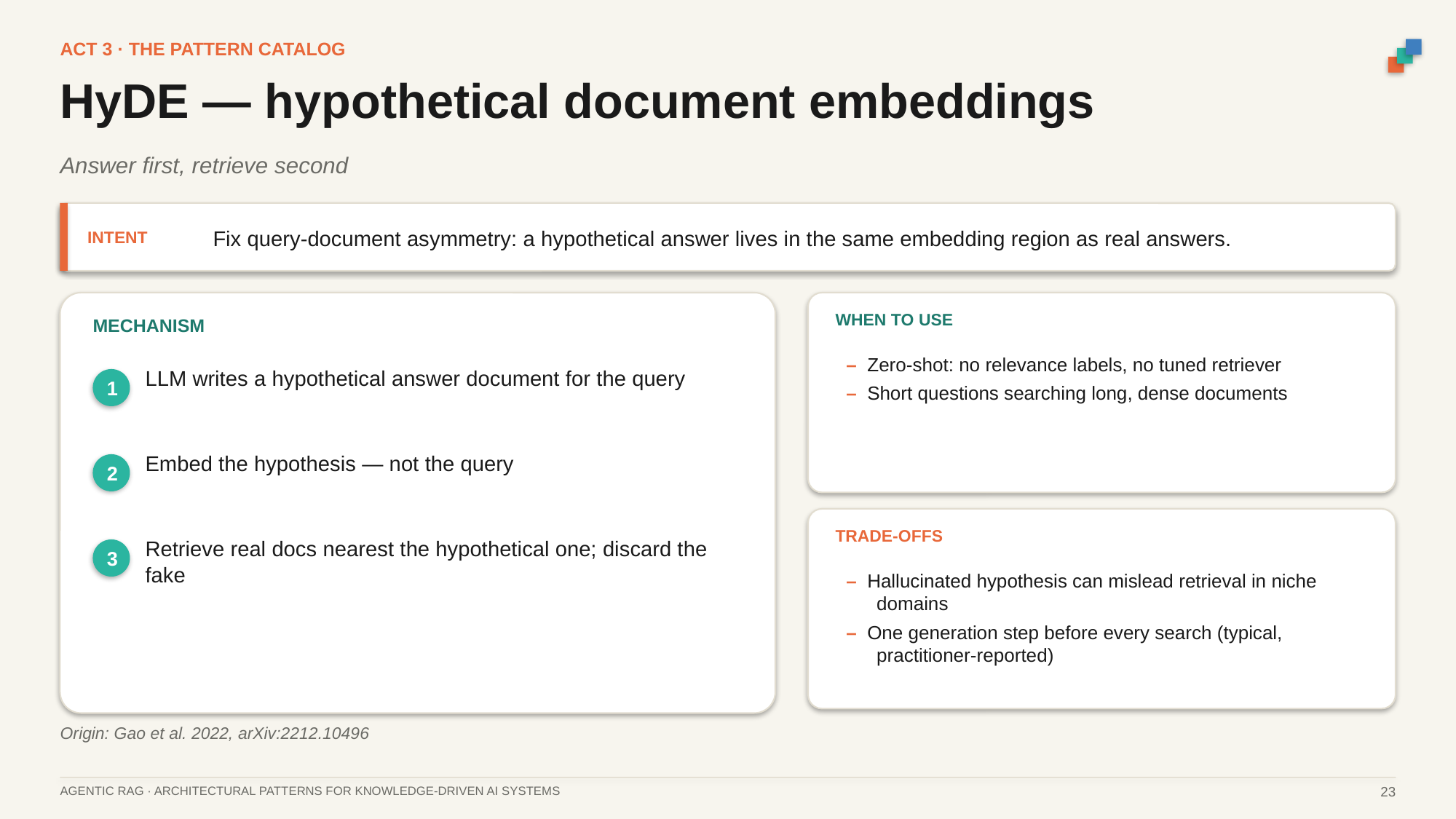

ACT 3 · THE PATTERN CATALOG

HyDE — hypothetical document embeddings
Answer first, retrieve second

Fix query-document asymmetry: a hypothetical answer lives in the same embedding region as real answers.
INTENT

WHEN TO USE
MECHANISM
–  Zero-shot: no relevance labels, no tuned retriever
–  Short questions searching long, dense documents
LLM writes a hypothetical answer document for the query
1
Embed the hypothesis — not the query
2

TRADE-OFFS
Retrieve real docs nearest the hypothetical one; discard the fake
3
–  Hallucinated hypothesis can mislead retrieval in niche domains
–  One generation step before every search (typical, practitioner-reported)
Origin: Gao et al. 2022, arXiv:2212.10496

AGENTIC RAG · ARCHITECTURAL PATTERNS FOR KNOWLEDGE-DRIVEN AI SYSTEMS
23